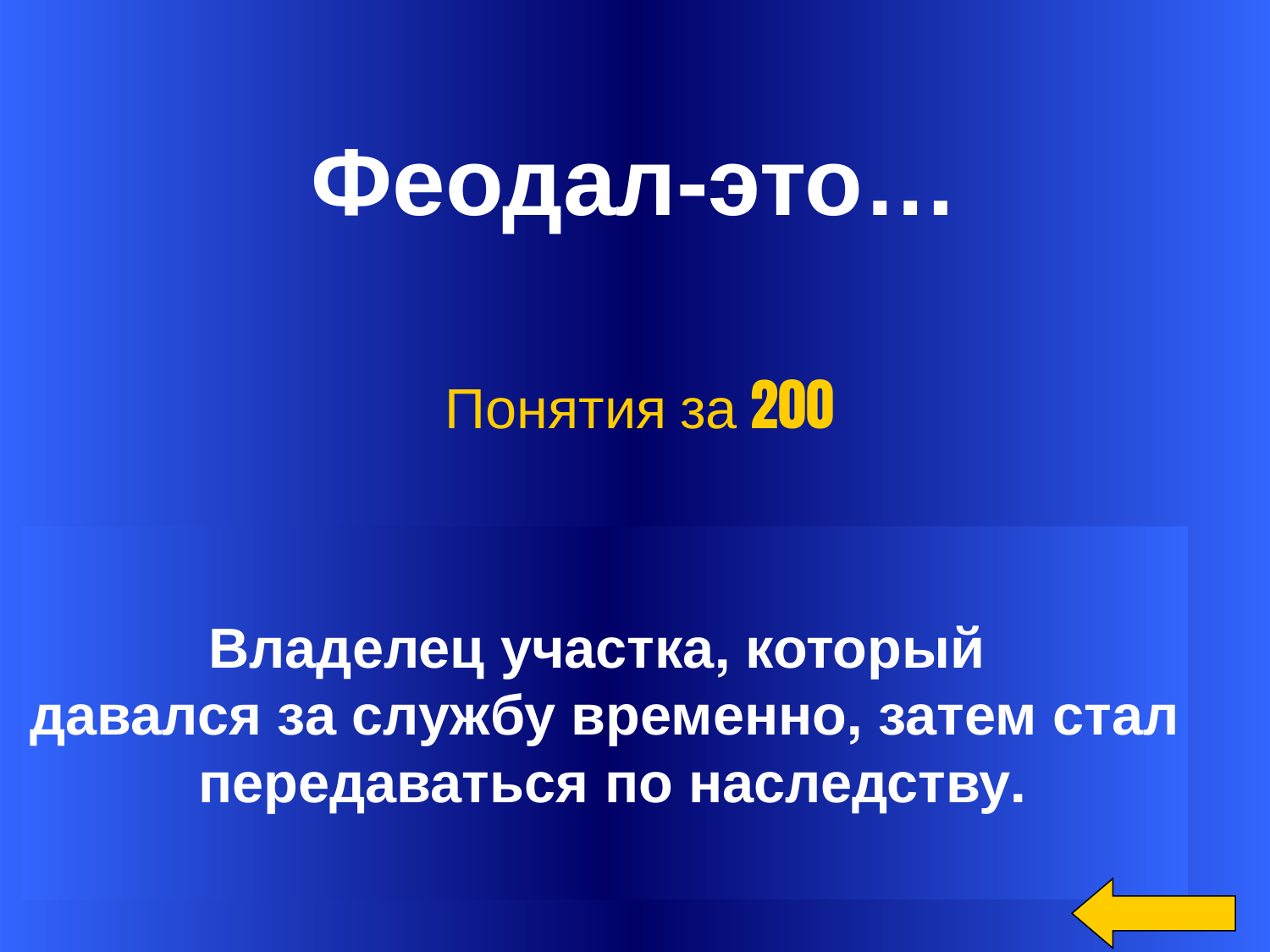

Феодал-это…
Понятия за 200
Владелец участка, который
давался за службу временно, затем стал
 передаваться по наследству.